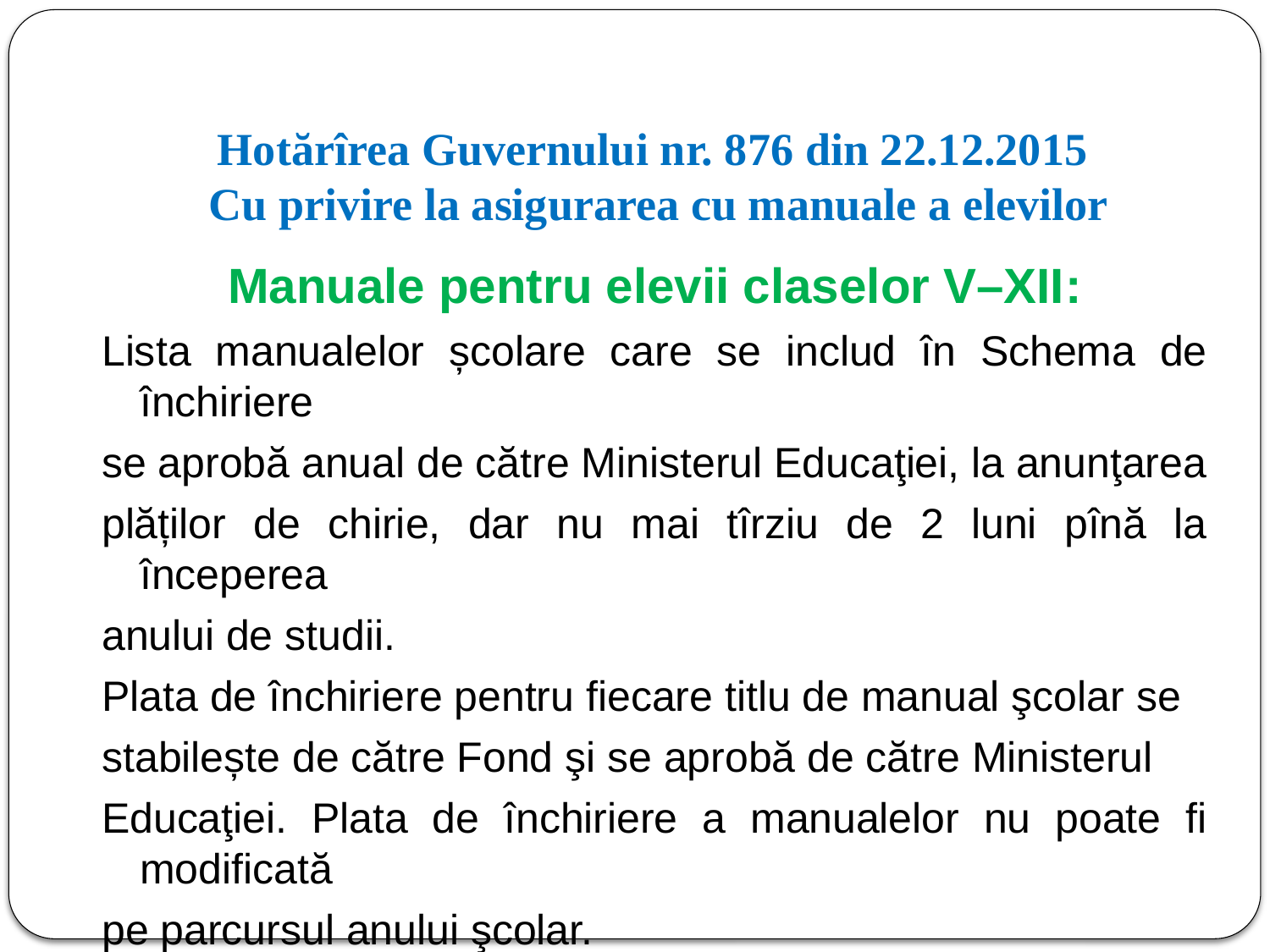

# Hotărîrea Guvernului nr. 876 din 22.12.2015 Cu privire la asigurarea cu manuale a elevilor
Manuale pentru elevii claselor V–XII:
Lista manualelor școlare care se includ în Schema de închiriere
se aprobă anual de către Ministerul Educaţiei, la anunţarea
plăților de chirie, dar nu mai tîrziu de 2 luni pînă la începerea
anului de studii.
Plata de închiriere pentru fiecare titlu de manual şcolar se
stabilește de către Fond şi se aprobă de către Ministerul
Educaţiei. Plata de închiriere a manualelor nu poate fi modificată
pe parcursul anului şcolar.
Cheltuielile de distribuire  a manualelor se stabilesc pentru
primul an de utilizare.